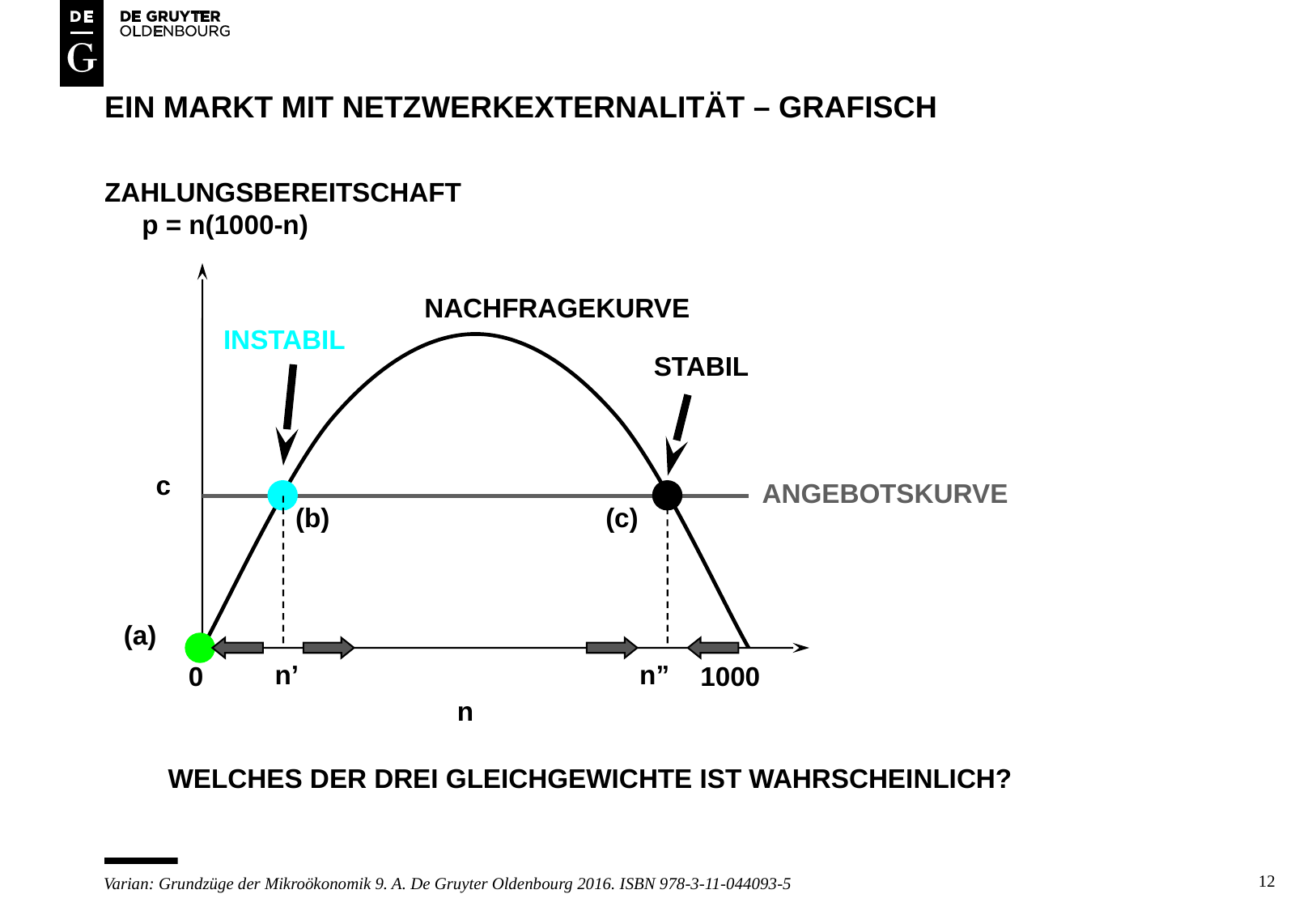

# Ein markt mit netzwerkexternalität – grafisch

ZAHLUNGSBEREITSCHAFT
     p = n(1000-n)

NACHFRAGEKURVE
INSTABIL

STABIL

c
ANGEBOTSKURVE

(b)
(c)

(a)

n’
n”
0
1000
n
WELCHES DER DREI GLEICHGEWICHTE IST WAHRSCHEINLICH?
12
Varian: Grundzüge der Mikroökonomik 9. A. De Gruyter Oldenbourg 2016. ISBN 978-3-11-044093-5